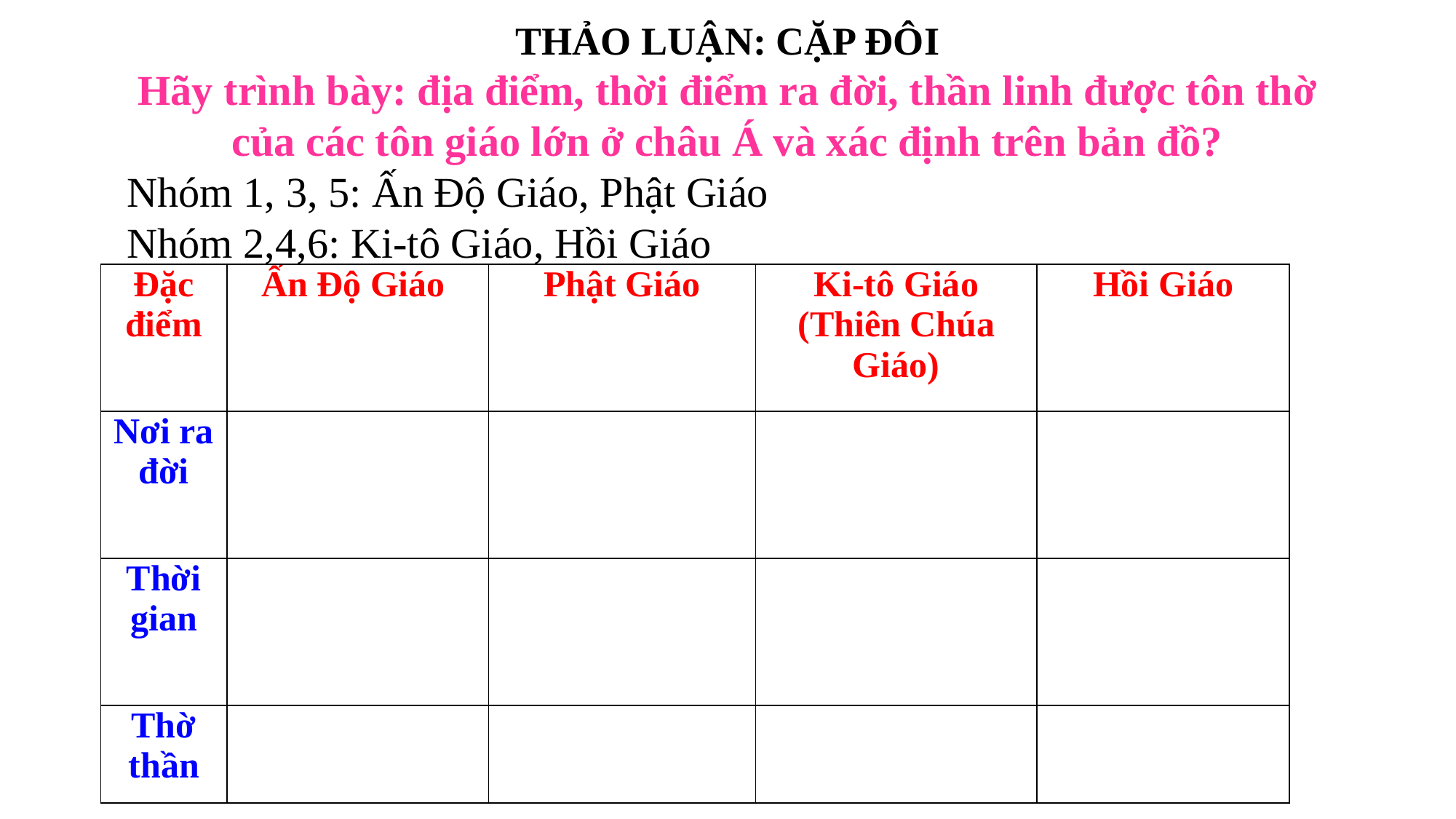

THẢO LUẬN: CẶP ĐÔI
Hãy trình bày: địa điểm, thời điểm ra đời, thần linh được tôn thờ của các tôn giáo lớn ở châu Á và xác định trên bản đồ?
Nhóm 1, 3, 5: Ấn Độ Giáo, Phật Giáo
Nhóm 2,4,6: Ki-tô Giáo, Hồi Giáo
| Đặc điểm | Ấn Độ Giáo | Phật Giáo | Ki-tô Giáo (Thiên Chúa Giáo) | Hồi Giáo |
| --- | --- | --- | --- | --- |
| Nơi ra đời |  |  |  |  |
| Thời gian |  |  |  |  |
| Thờ thần |  |  |  |  |